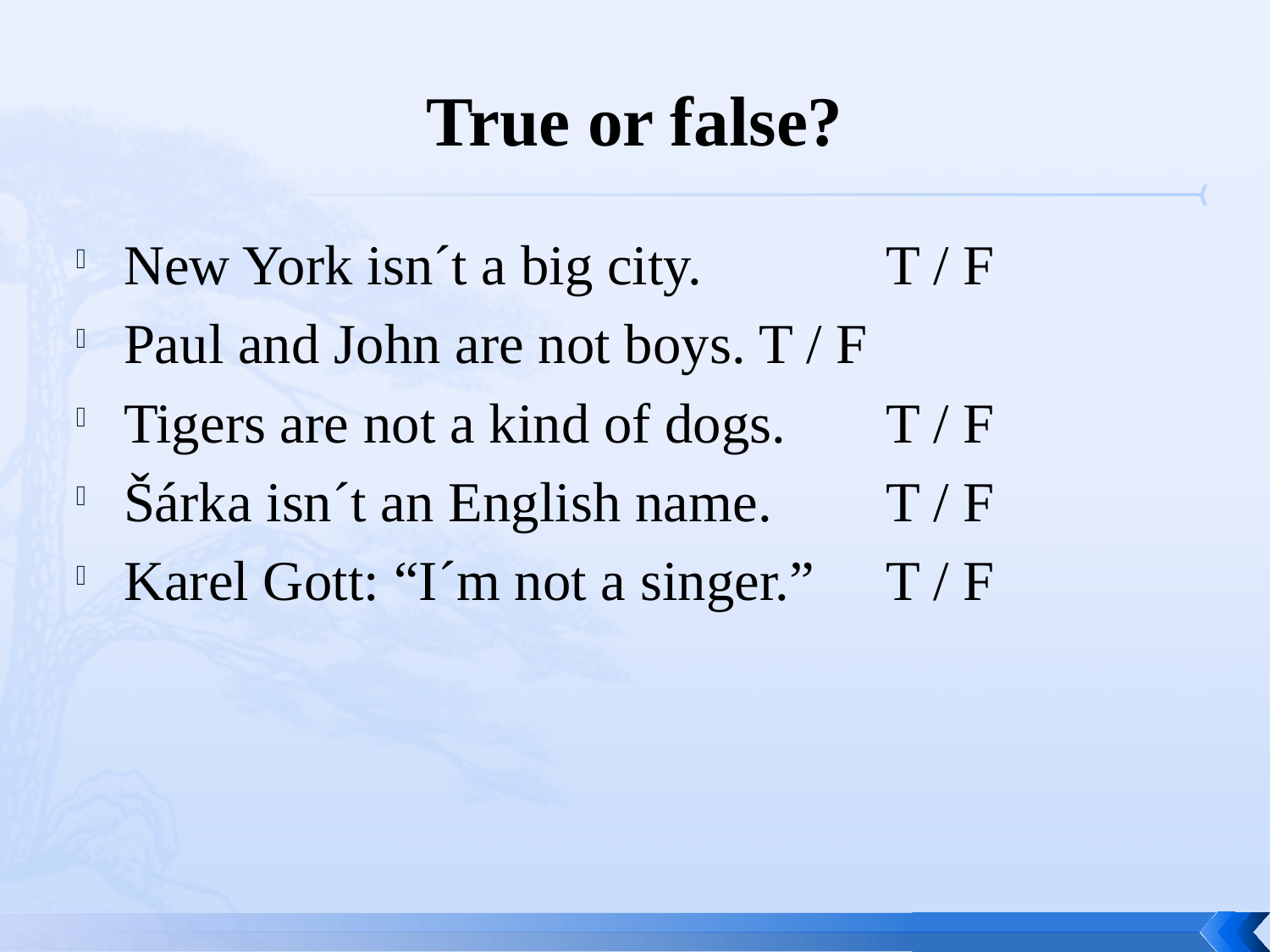

# True or false?
New York isn´t a big city.		T / F
Paul and John are not boys.	T / F
Tigers are not a kind of dogs. 	T / F
Šárka isn´t an English name. 	T / F
Karel Gott: “I´m not a singer.” 	T / F